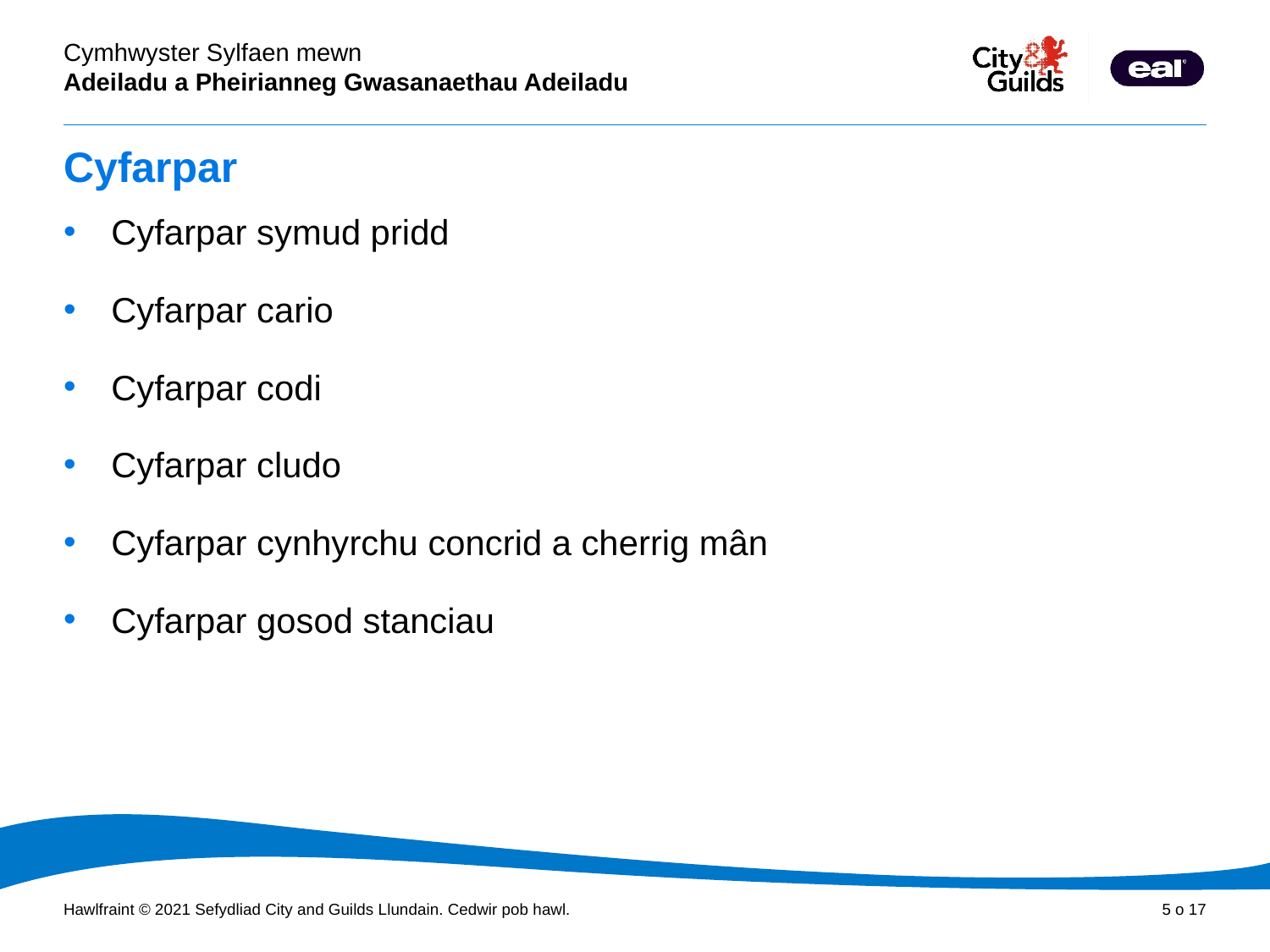

# Cyfarpar
Cyfarpar symud pridd
Cyfarpar cario
Cyfarpar codi
Cyfarpar cludo
Cyfarpar cynhyrchu concrid a cherrig mân
Cyfarpar gosod stanciau